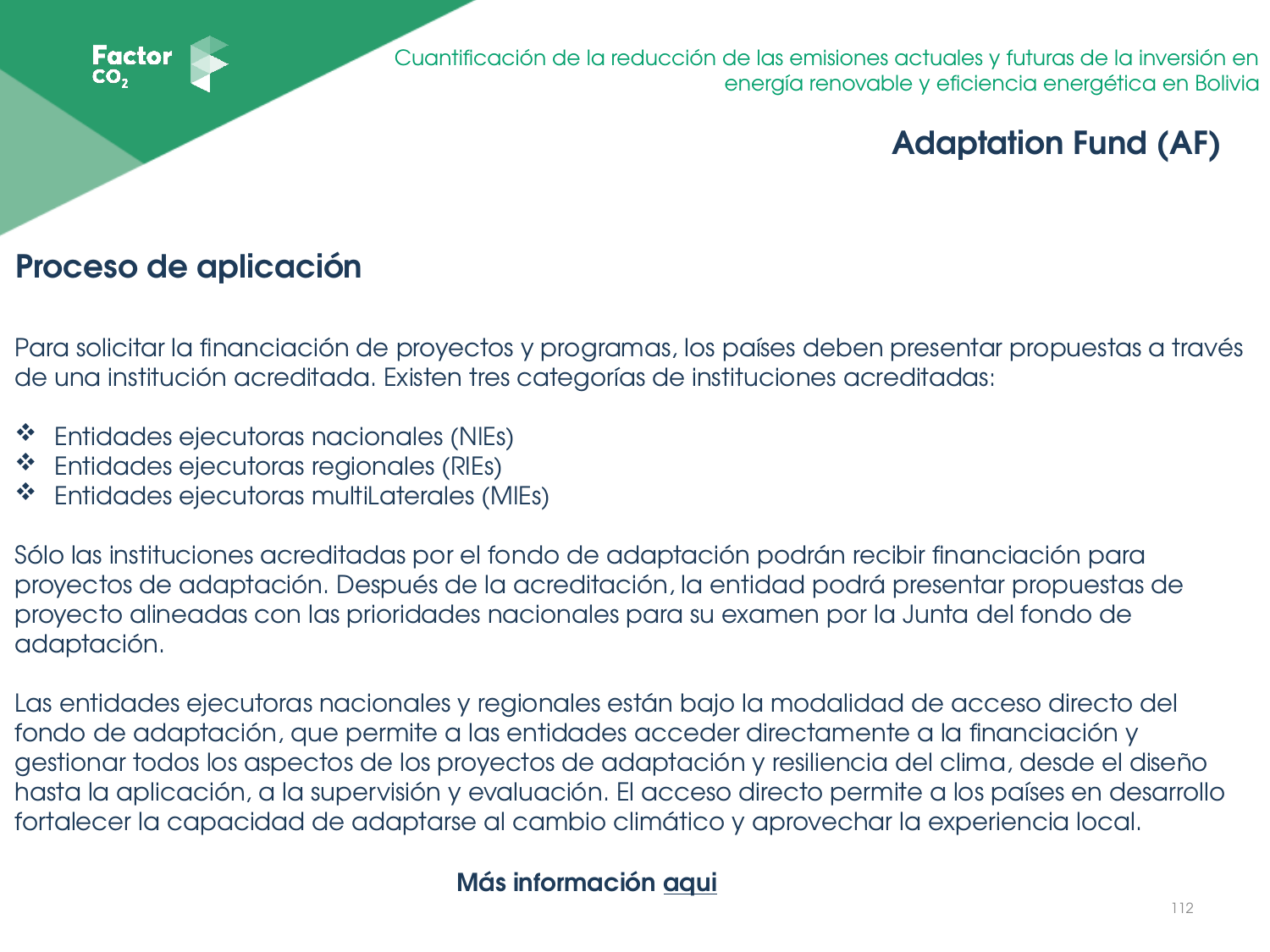

Adaptation Fund (AF)
Proceso de aplicación
Para solicitar la financiación de proyectos y programas, los países deben presentar propuestas a través de una institución acreditada. Existen tres categorías de instituciones acreditadas:

Entidades ejecutoras nacionales (NIEs)
Entidades ejecutoras regionales (RIEs)
Entidades ejecutoras multiLaterales (MIEs)

Sólo las instituciones acreditadas por el fondo de adaptación podrán recibir financiación para proyectos de adaptación. Después de la acreditación, la entidad podrá presentar propuestas de proyecto alineadas con las prioridades nacionales para su examen por la Junta del fondo de adaptación.

Las entidades ejecutoras nacionales y regionales están bajo la modalidad de acceso directo del fondo de adaptación, que permite a las entidades acceder directamente a la financiación y gestionar todos los aspectos de los proyectos de adaptación y resiliencia del clima, desde el diseño hasta la aplicación, a la supervisión y evaluación. El acceso directo permite a los países en desarrollo fortalecer la capacidad de adaptarse al cambio climático y aprovechar la experiencia local.
Más información aqui
112